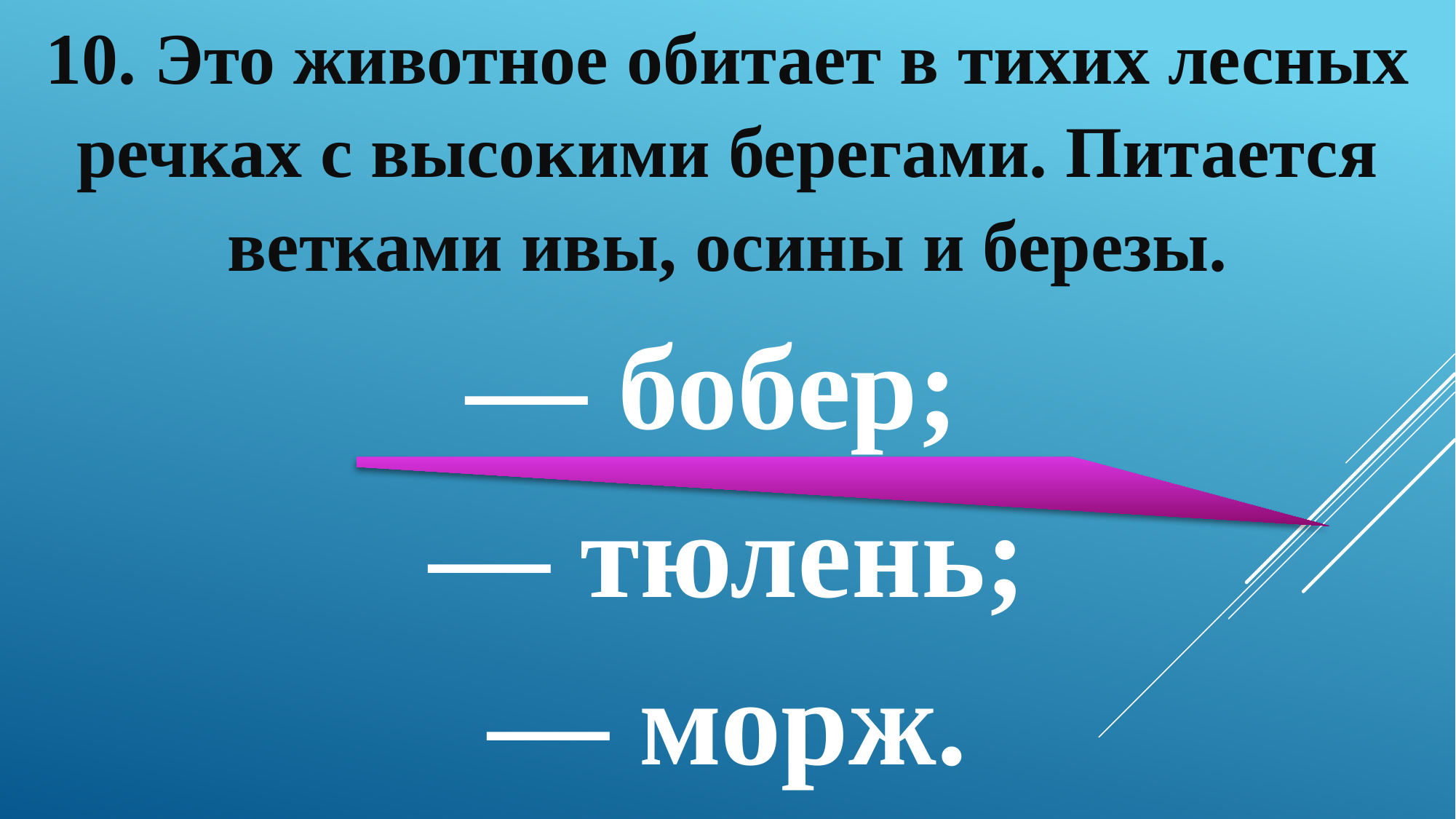

10. Это животное обитает в тихих лесных речках с высокими берегами. Питается ветками ивы, осины и березы.
— бобер;
— тюлень;
— морж.